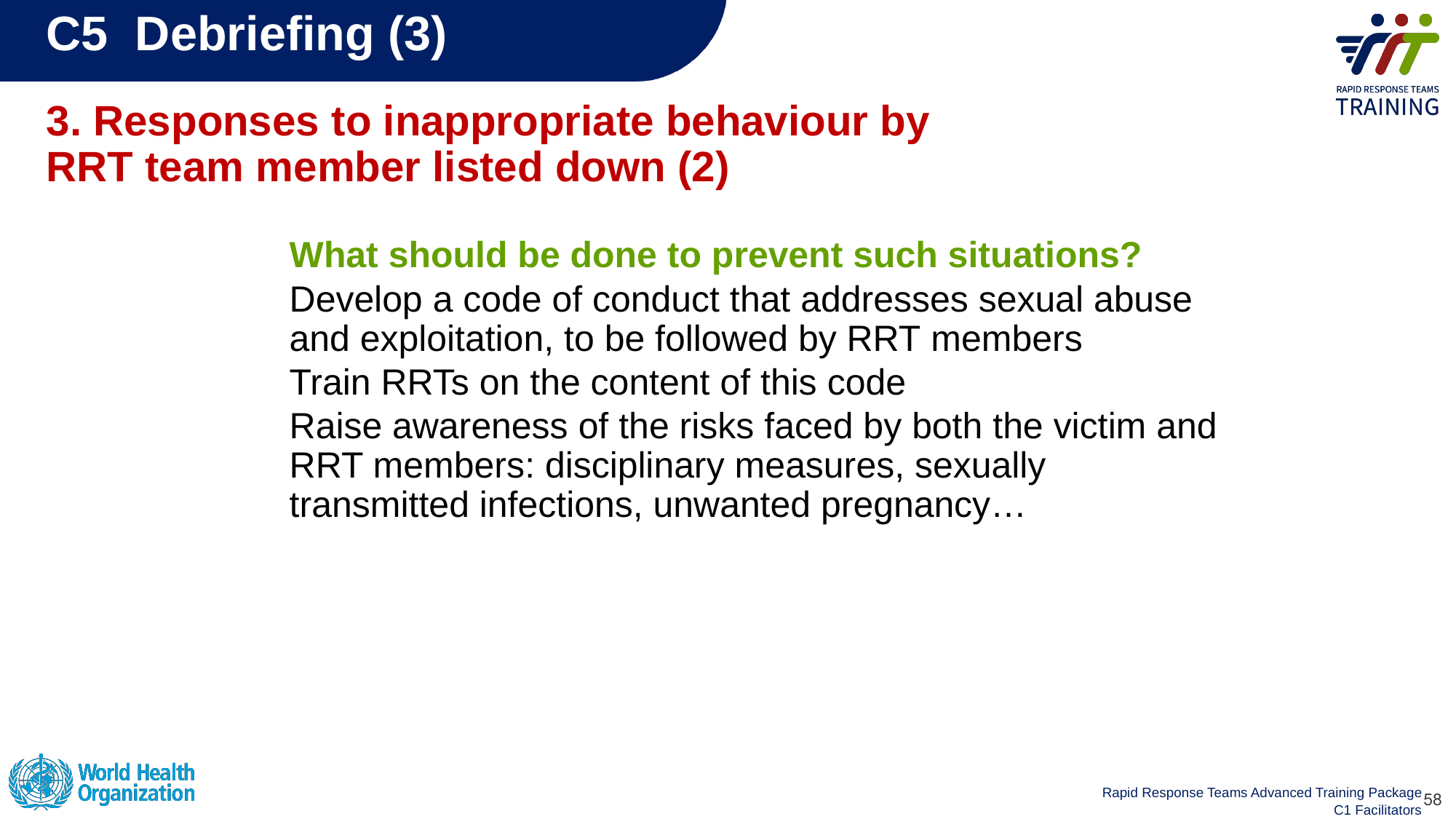

C5  Debriefing (3)
3. Responses to inappropriate behaviour by RRT team member listed down (2)
What should be done to prevent such situations?
Develop a code of conduct that addresses sexual abuse and exploitation, to be followed by RRT members​
Train RRTs on the content of this code​
Raise awareness of the risks faced by both the victim and RRT members: di​sciplinary measures, sexually transmitted infections, unwanted pregnancy…